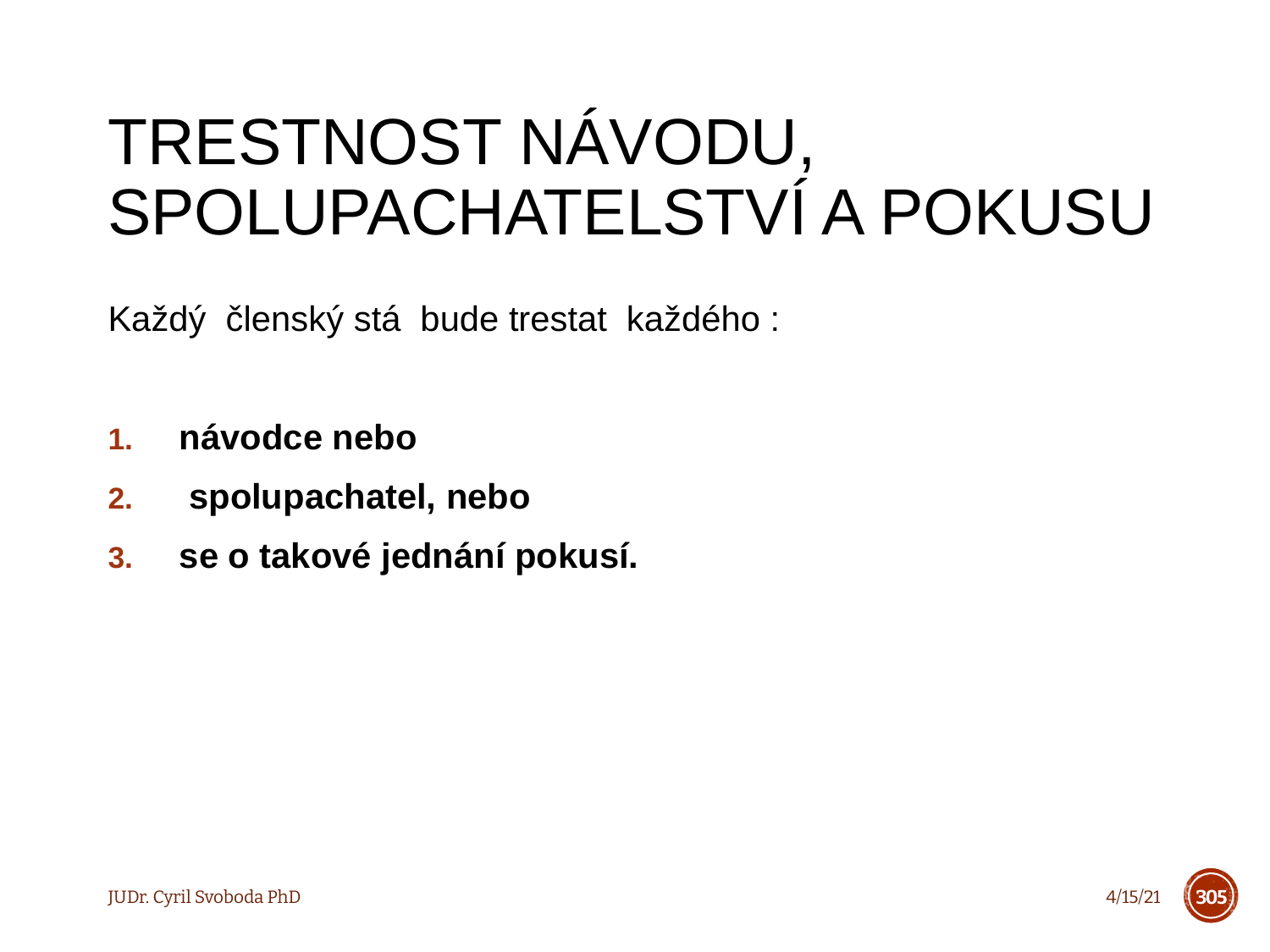

# Trestnost návodu, spolupachatelství a pokusu
Každý  členský stá  bude trestat  každého :

návodce nebo
 spolupachatel, nebo
se o takové jednání pokusí.

JUDr. Cyril Svoboda PhD
4/15/21
305